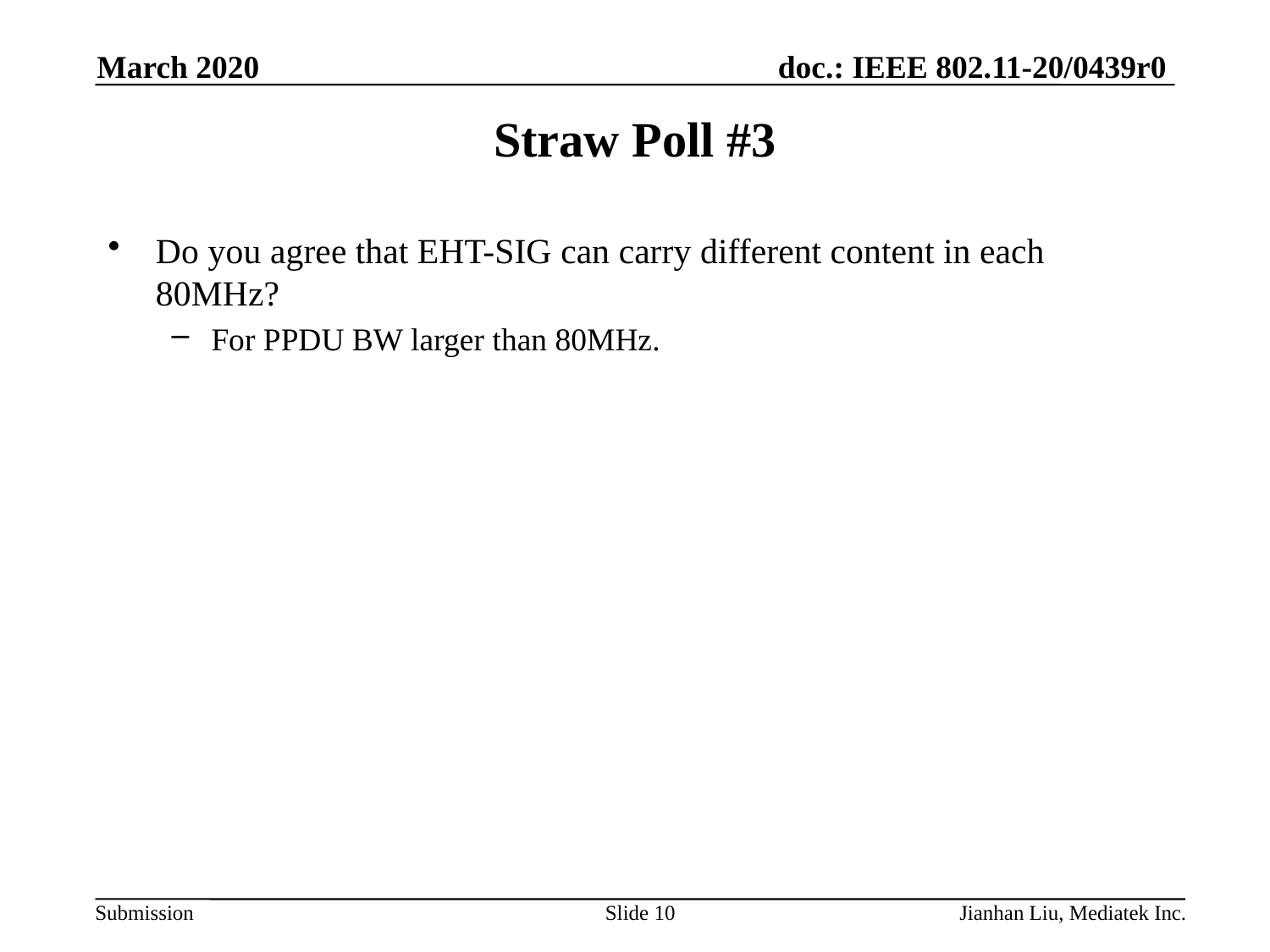

March 2020
# Straw Poll #3
Do you agree that EHT-SIG can carry different content in each 80MHz?
For PPDU BW larger than 80MHz.

Slide 10
Jianhan Liu, Mediatek Inc.